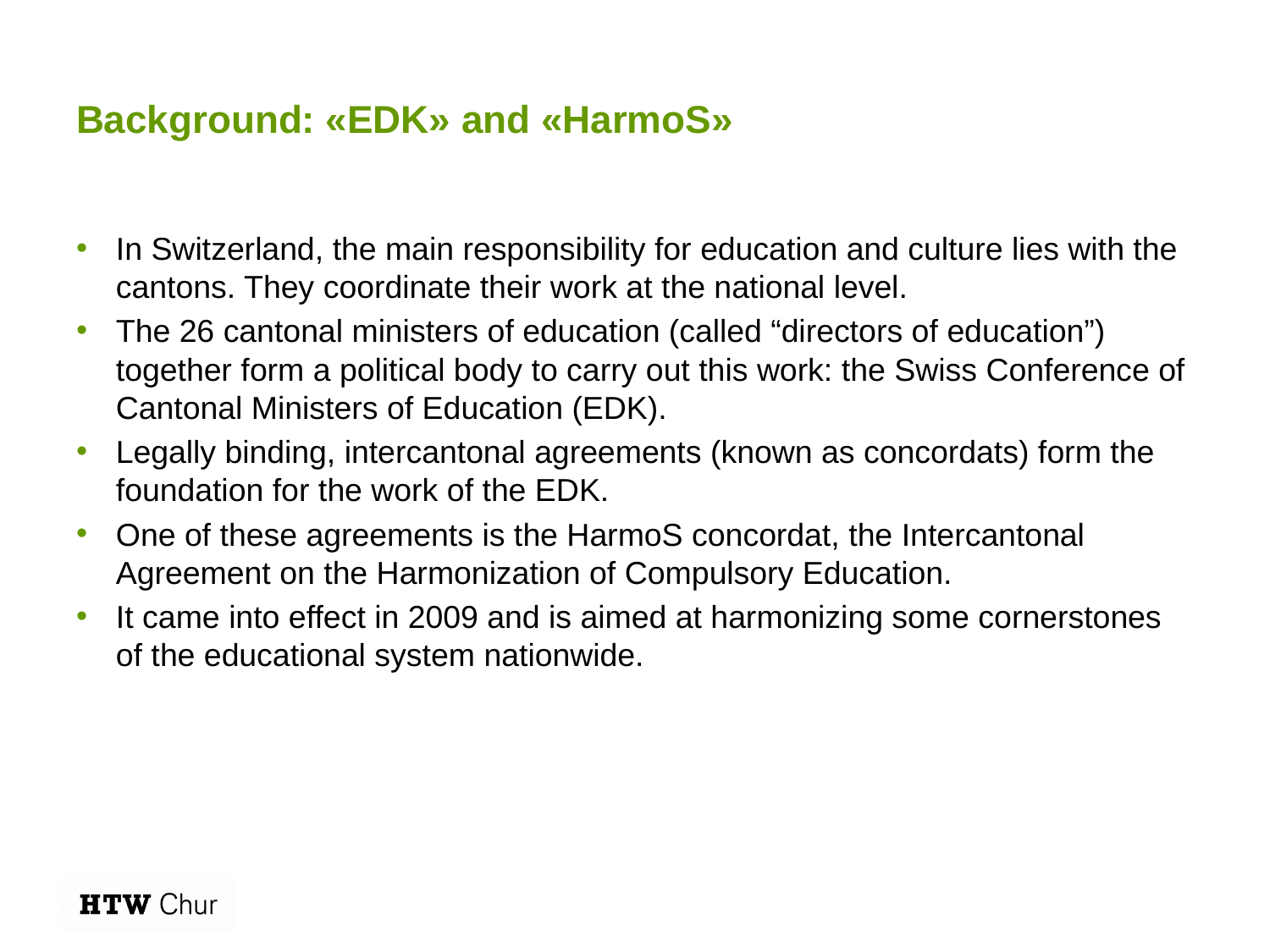

# Background: «EDK» and «HarmoS»
In Switzerland, the main responsibility for education and culture lies with the cantons. They coordinate their work at the national level.
The 26 cantonal ministers of education (called “directors of education”) together form a political body to carry out this work: the Swiss Conference of Cantonal Ministers of Education (EDK).
Legally binding, intercantonal agreements (known as concordats) form the foundation for the work of the EDK.
One of these agreements is the HarmoS concordat, the Intercantonal Agreement on the Harmonization of Compulsory Education.
It came into effect in 2009 and is aimed at harmonizing some cornerstones of the educational system nationwide.